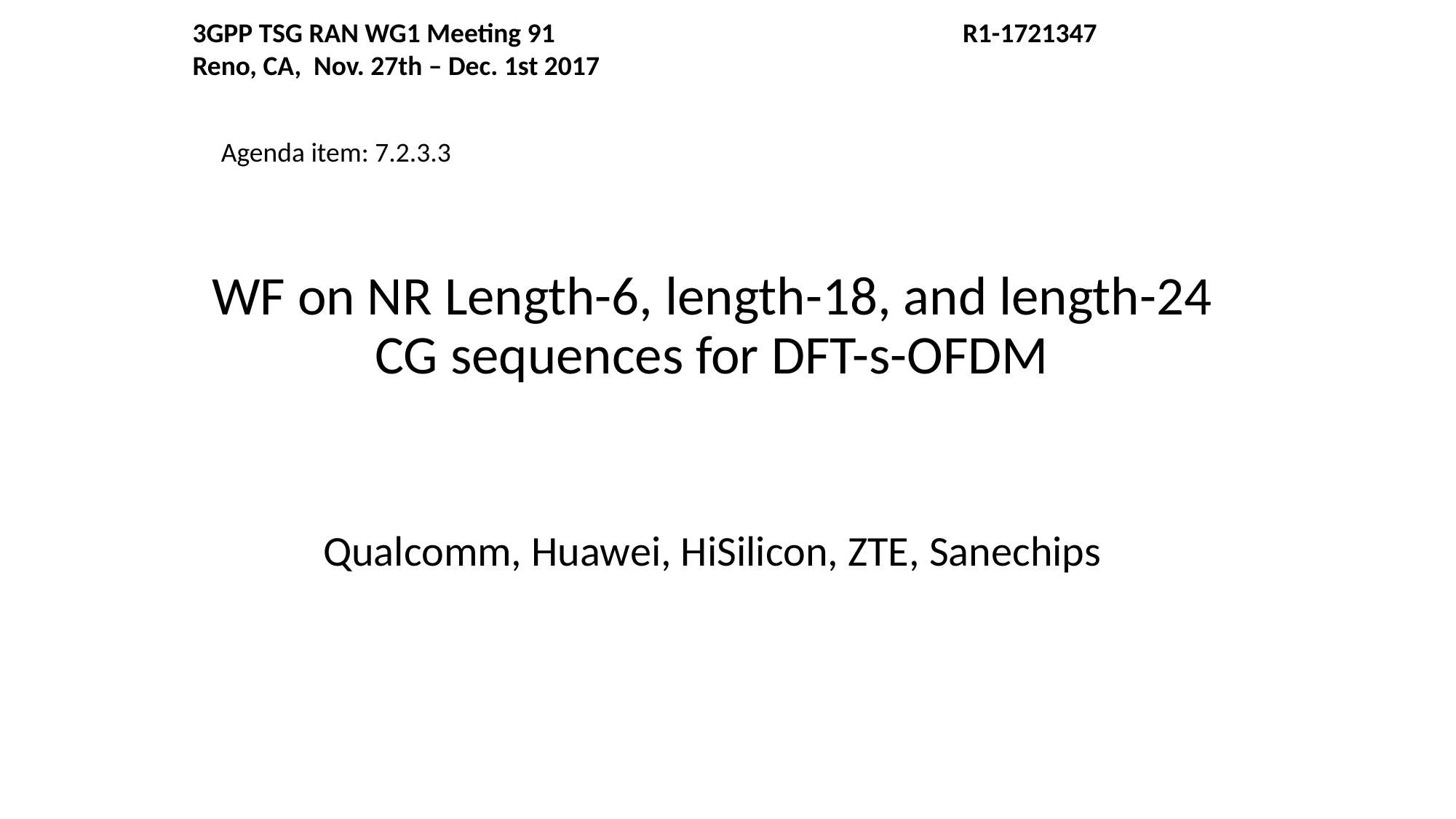

3GPP TSG RAN WG1 Meeting 91				 R1-1721347
Reno, CA,  Nov. 27th – Dec. 1st 2017
Agenda item: 7.2.3.3
WF on NR Length-6, length-18, and length-24 CG sequences for DFT-s-OFDM
Qualcomm, Huawei, HiSilicon, ZTE, Sanechips